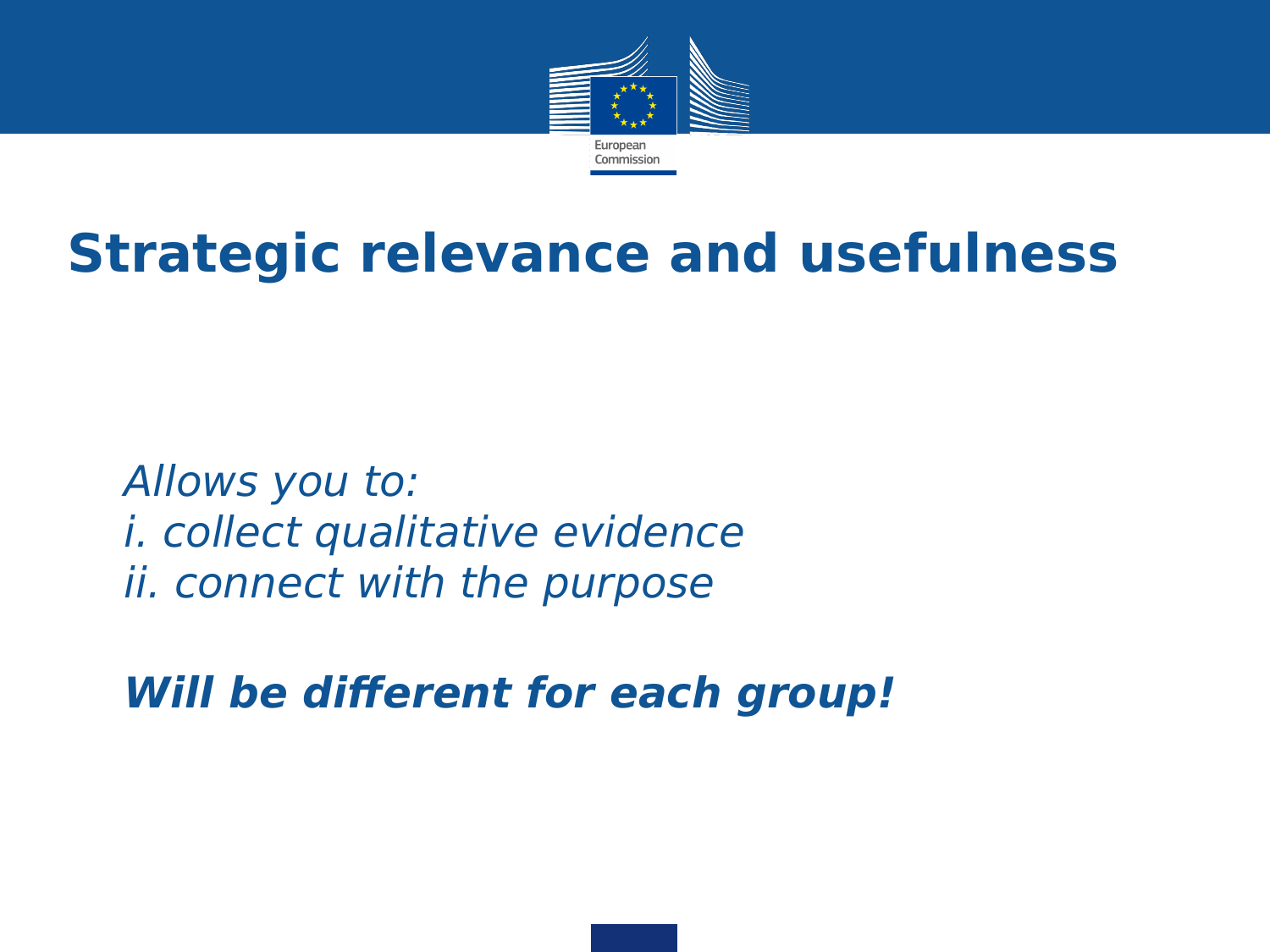

# Strategic relevance and usefulness

Allows you to:
i. collect qualitative evidence
ii. connect with the purpose
Will be different for each group!